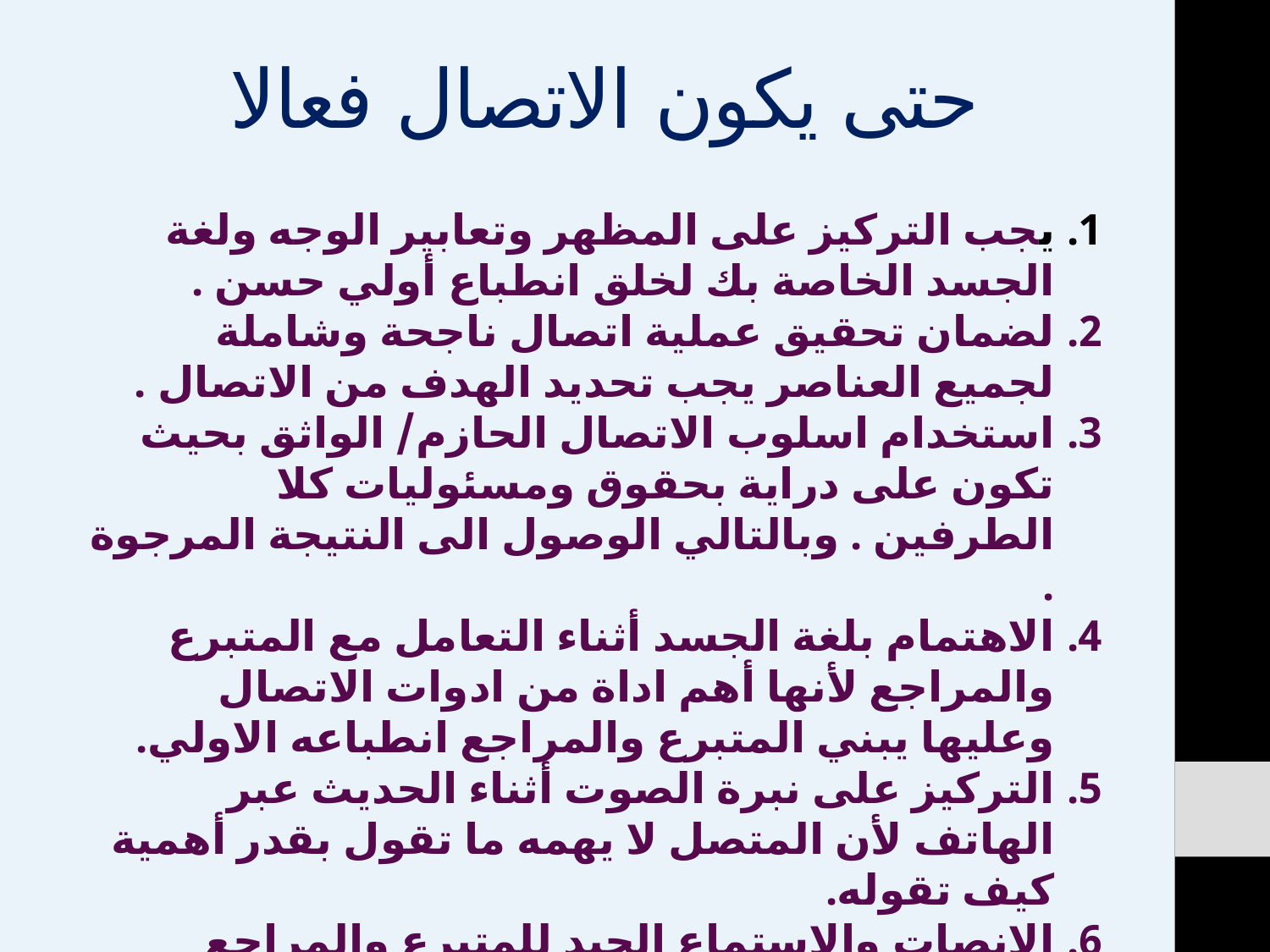

# حتى يكون الاتصال فعالا
يجب التركيز على المظهر وتعابير الوجه ولغة الجسد الخاصة بك لخلق انطباع أولي حسن .
لضمان تحقيق عملية اتصال ناجحة وشاملة لجميع العناصر يجب تحديد الهدف من الاتصال .
استخدام اسلوب الاتصال الحازم/ الواثق بحيث تكون على دراية بحقوق ومسئوليات كلا الطرفين . وبالتالي الوصول الى النتيجة المرجوة .
الاهتمام بلغة الجسد أثناء التعامل مع المتبرع والمراجع لأنها أهم اداة من ادوات الاتصال وعليها يبني المتبرع والمراجع انطباعه الاولي.
التركيز على نبرة الصوت أثناء الحديث عبر الهاتف لأن المتصل لا يهمه ما تقول بقدر أهمية كيف تقوله.
الانصات والاستماع الجيد للمتبرع والمراجع يشعره بالتقدير ويساعدك في فهم الفكرة بشكل اسرع وبجهد اقل .